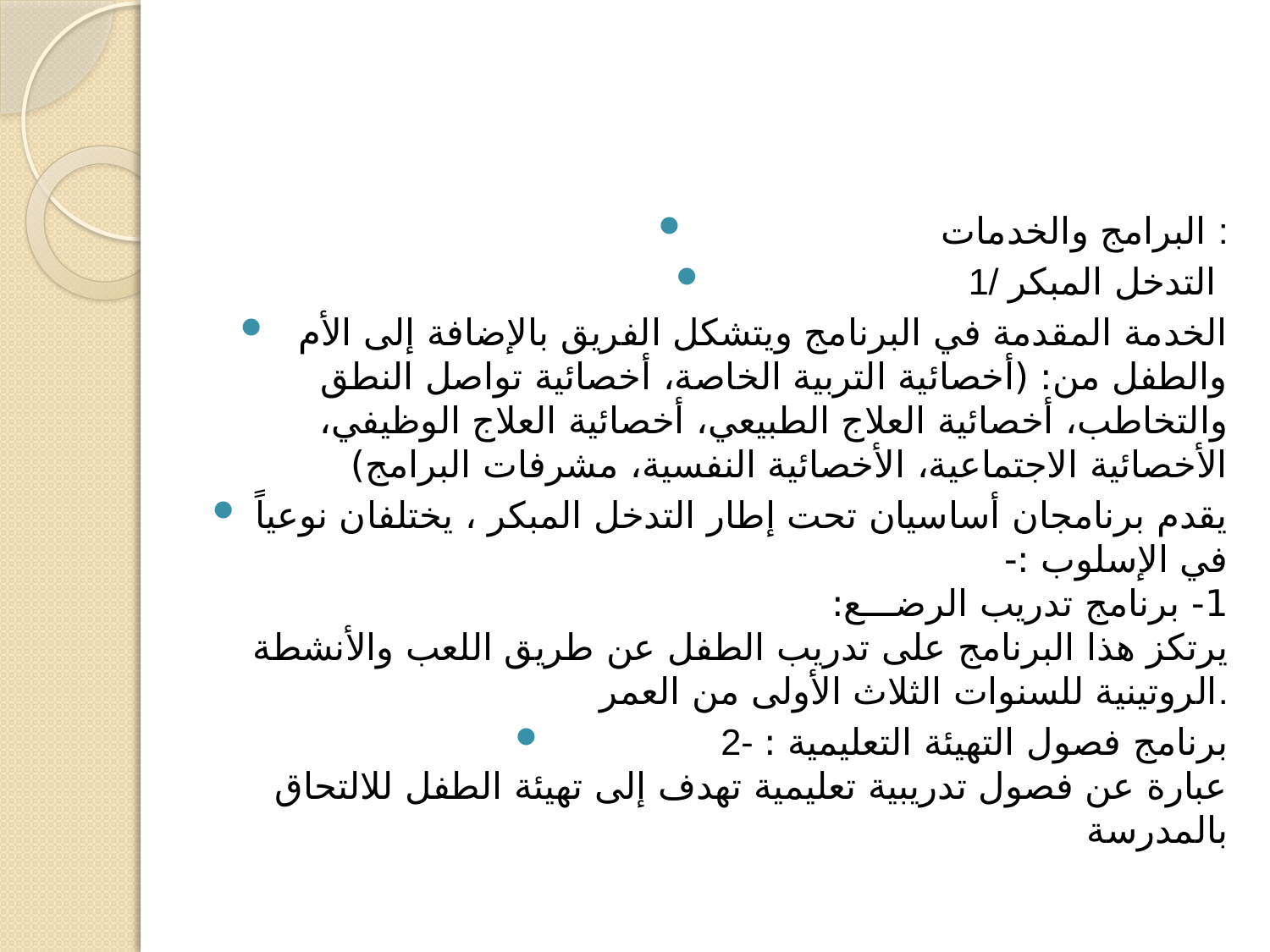

#
البرامج والخدمات :
1/ التدخل المبكر
الخدمة المقدمة في البرنامج ويتشكل الفريق بالإضافة إلى الأم والطفل من: (أخصائية التربية الخاصة، أخصائية تواصل النطق والتخاطب، أخصائية العلاج الطبيعي، أخصائية العلاج الوظيفي، الأخصائية الاجتماعية، الأخصائية النفسية، مشرفات البرامج)
يقدم برنامجان أساسيان تحت إطار التدخل المبكر ، يختلفان نوعياً في الإسلوب :-
1- برنامج تدريب الرضـــع:
يرتكز هذا البرنامج على تدريب الطفل عن طريق اللعب والأنشطة الروتينية للسنوات الثلاث الأولى من العمر.
2- برنامج فصول التهيئة التعليمية :
عبارة عن فصول تدريبية تعليمية تهدف إلى تهيئة الطفل للالتحاق بالمدرسة